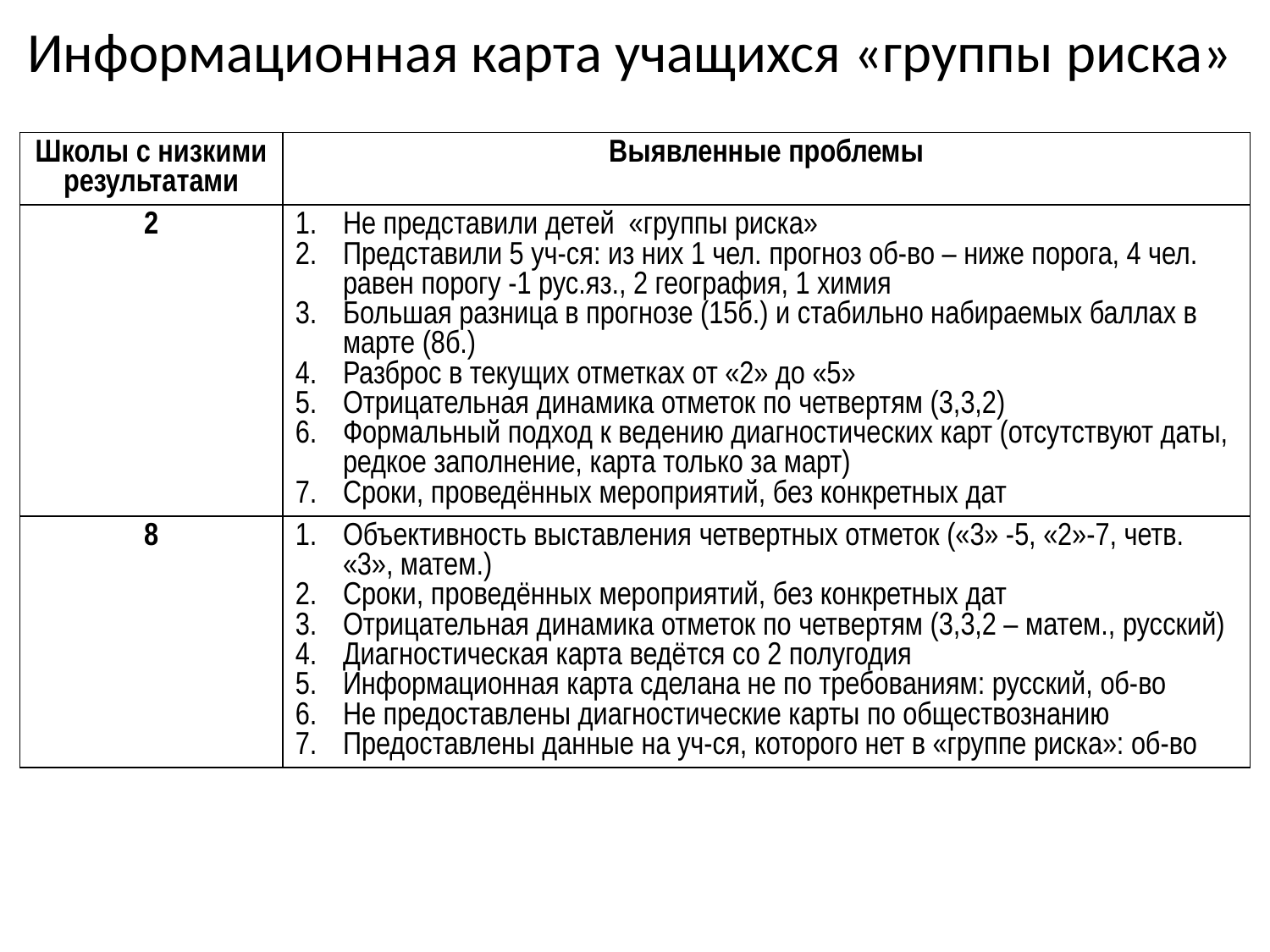

# Информационная карта учащихся «группы риска»
| Школы с низкими результатами | Выявленные проблемы |
| --- | --- |
| 2 | Не представили детей «группы риска» Представили 5 уч-ся: из них 1 чел. прогноз об-во – ниже порога, 4 чел. равен порогу -1 рус.яз., 2 география, 1 химия Большая разница в прогнозе (15б.) и стабильно набираемых баллах в марте (8б.) Разброс в текущих отметках от «2» до «5» Отрицательная динамика отметок по четвертям (3,3,2) Формальный подход к ведению диагностических карт (отсутствуют даты, редкое заполнение, карта только за март) Сроки, проведённых мероприятий, без конкретных дат |
| 8 | Объективность выставления четвертных отметок («3» -5, «2»-7, четв. «3», матем.) Сроки, проведённых мероприятий, без конкретных дат Отрицательная динамика отметок по четвертям (3,3,2 – матем., русский) Диагностическая карта ведётся со 2 полугодия Информационная карта сделана не по требованиям: русский, об-во Не предоставлены диагностические карты по обществознанию Предоставлены данные на уч-ся, которого нет в «группе риска»: об-во |